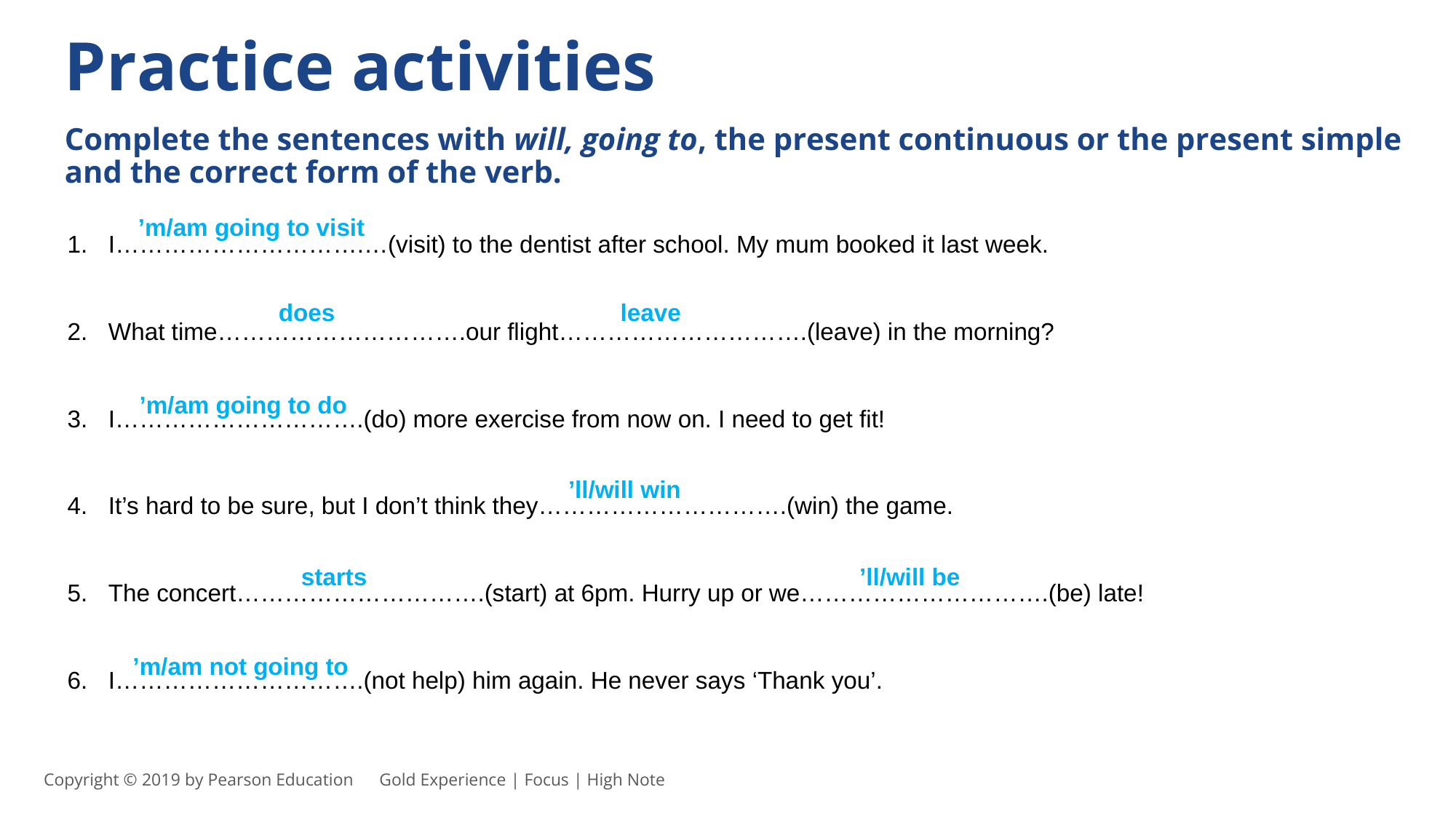

Practice activities
Complete the sentences with will, going to, the present continuous or the present simple
and the correct form of the verb.

I………………………….…(visit) to the dentist after school. My mum booked it last week.

What time………………………….our flight………………………….(leave) in the morning?

I………………………….(do) more exercise from now on. I need to get fit!

It’s hard to be sure, but I don’t think they………………………….(win) the game.

The concert………………………….(start) at 6pm. Hurry up or we………………………….(be) late!

I………………………….(not help) him again. He never says ‘Thank you’.
’m/am going to visit
does
leave
’m/am going to do
’ll/will win
starts
’ll/will be
’m/am not going to
Copyright © 2019 by Pearson Education      Gold Experience | Focus | High Note